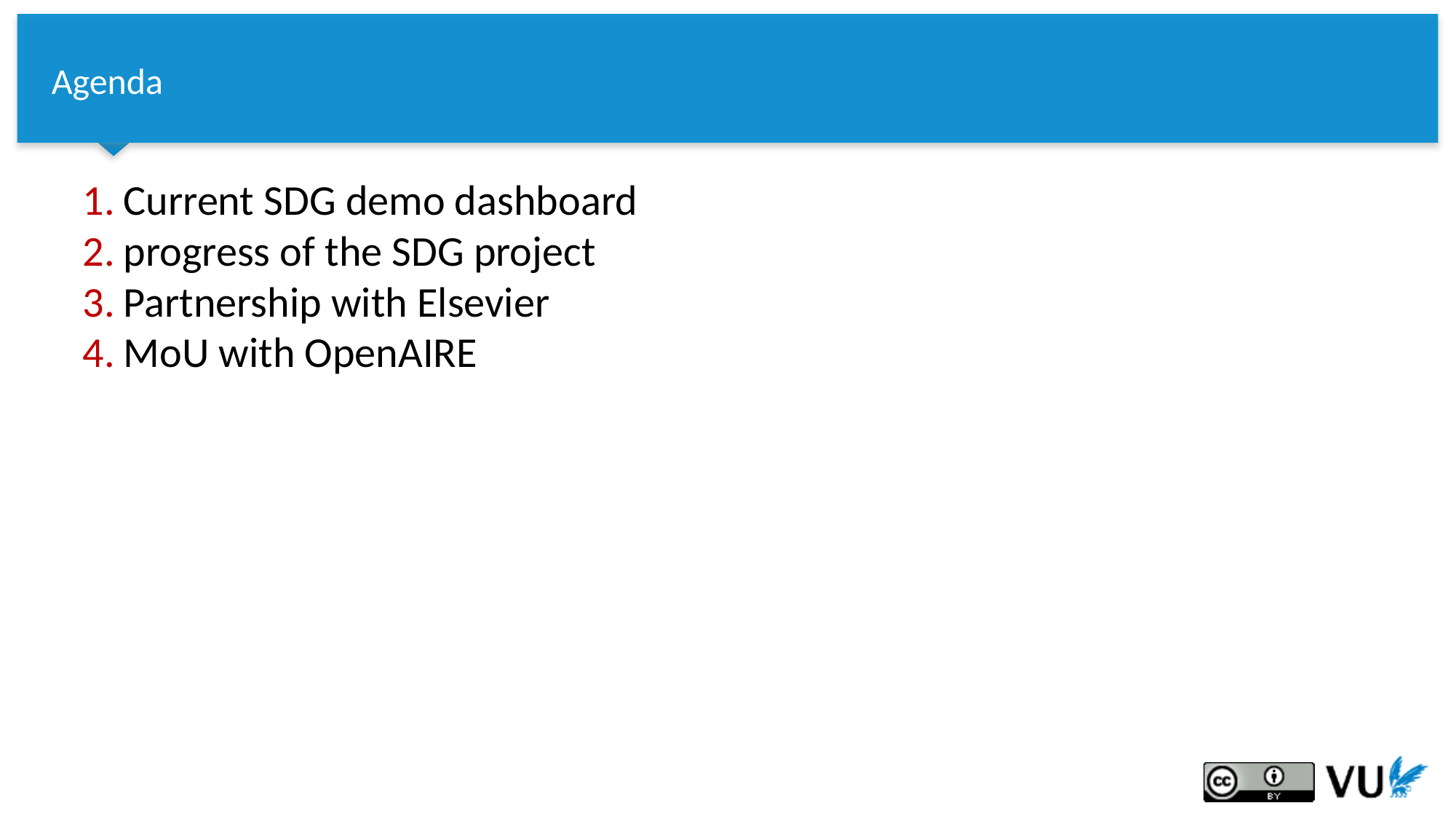

# Agenda
Current SDG demo dashboard
progress of the SDG project
Partnership with Elsevier
MoU with OpenAIRE